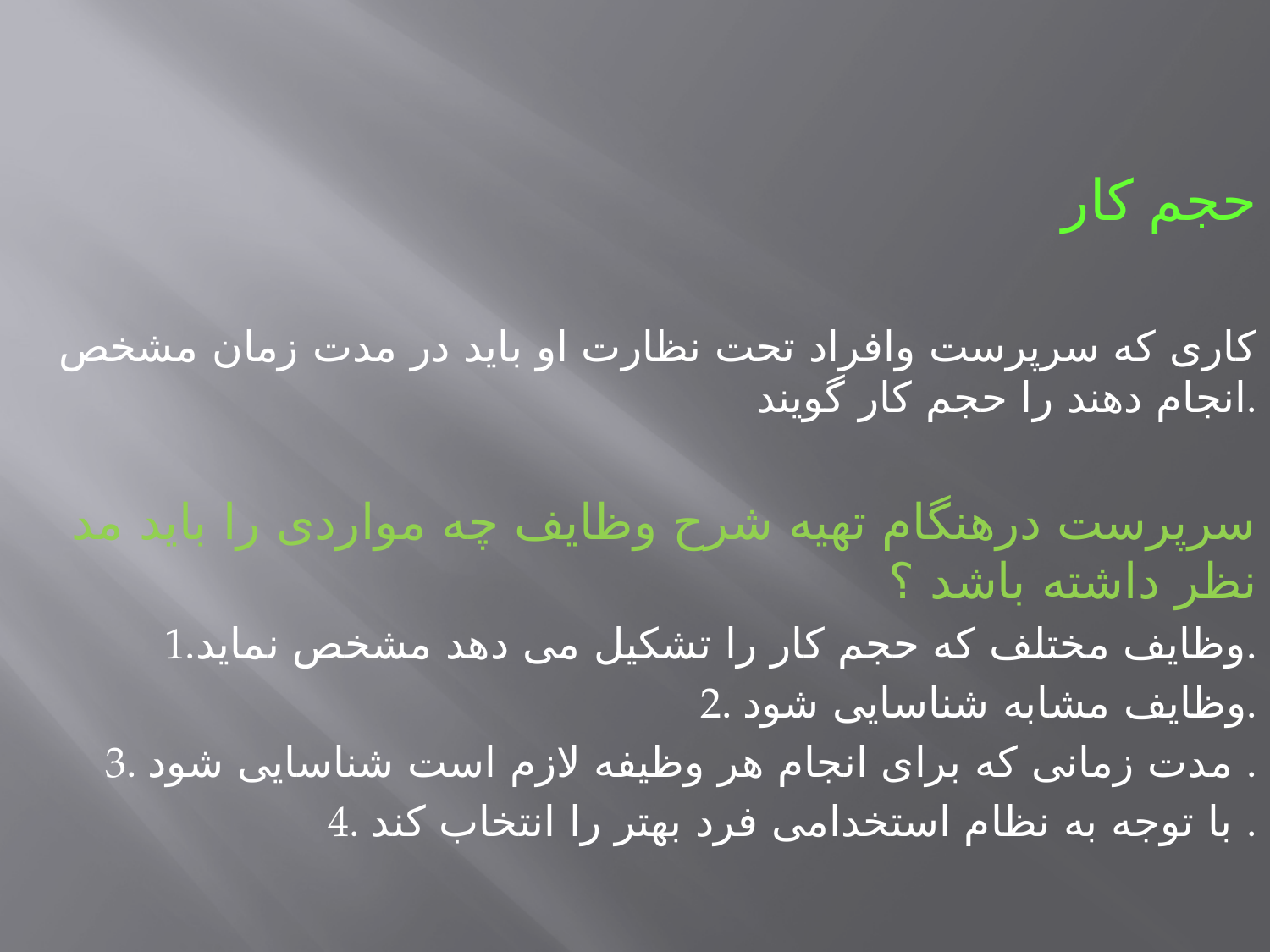

حجم کار

کاری که سرپرست وافراد تحت نظارت او باید در مدت زمان مشخص انجام دهند را حجم کار گویند.

 سرپرست درهنگام تهیه شرح وظایف چه مواردی را باید مد نظر داشته باشد ؟
1.وظایف مختلف که حجم کار را تشکیل می دهد مشخص نماید.
2. وظایف مشابه شناسایی شود.
3. مدت زمانی که برای انجام هر وظیفه لازم است شناسایی شود .
4. با توجه به نظام استخدامی فرد بهتر را انتخاب کند .